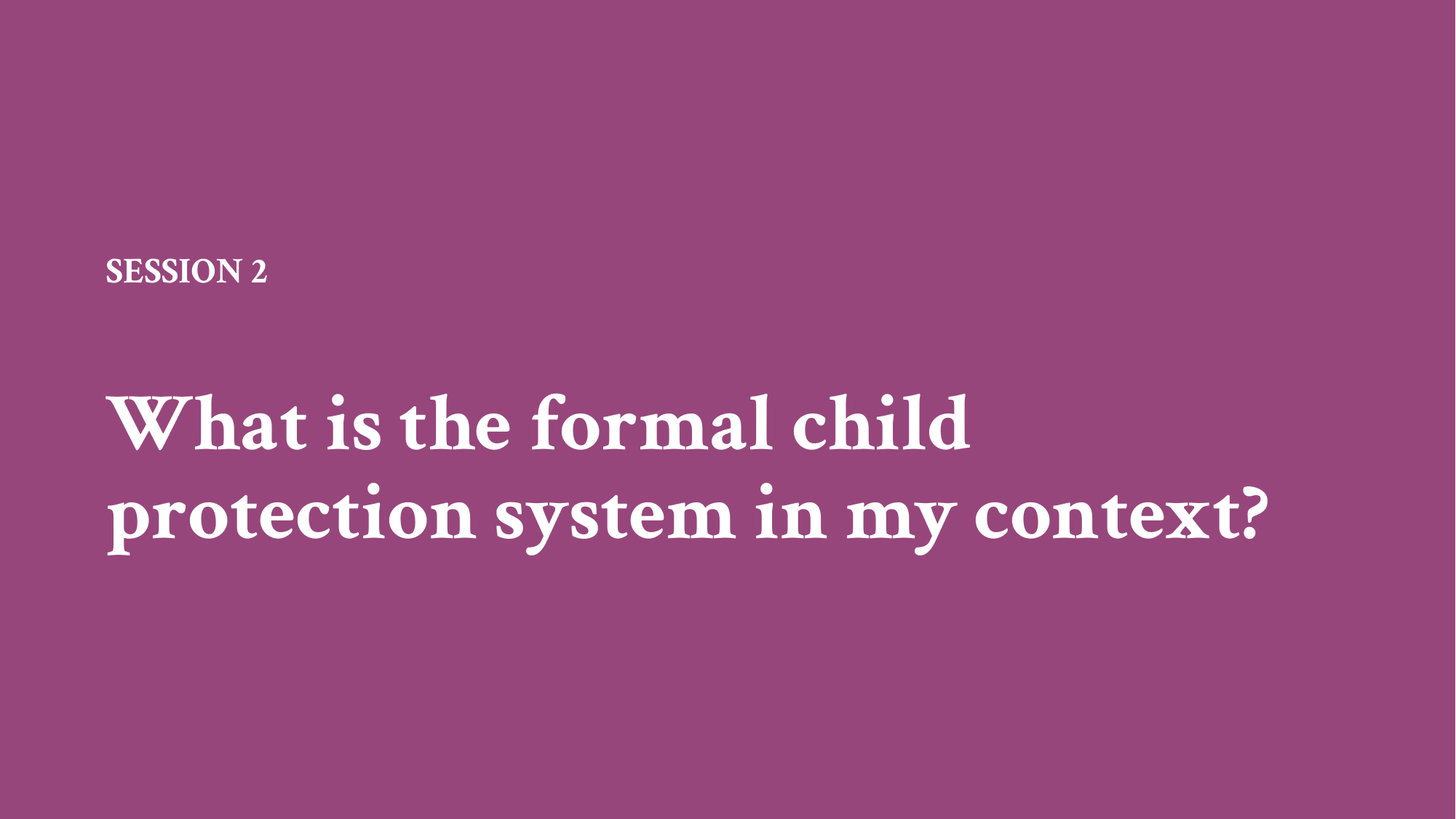

# SESSION 2 What is the formal child protection system in my context?